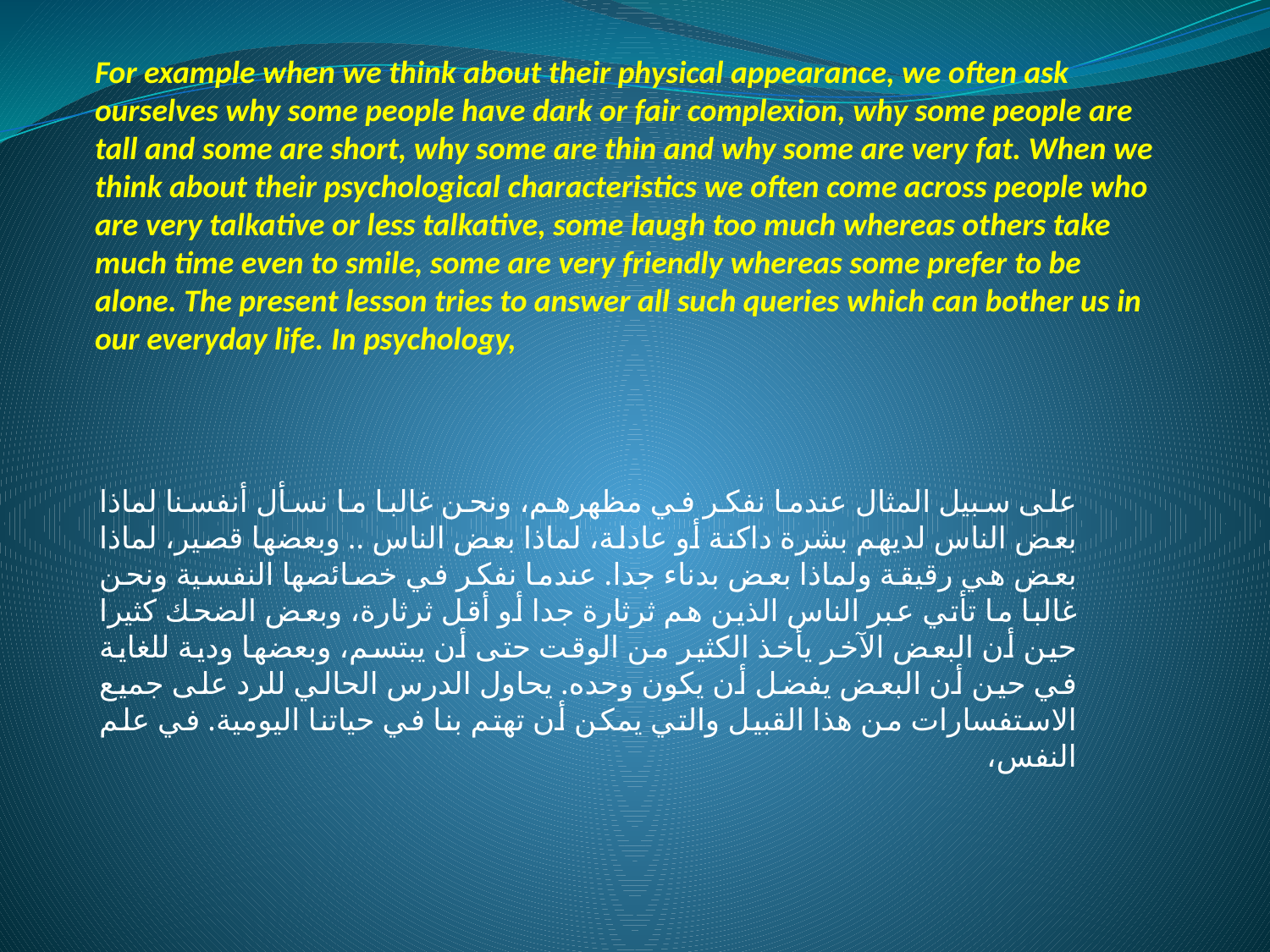

# For example when we think about their physical appearance, we often ask ourselves why some people have dark or fair complexion, why some people are tall and some are short, why some are thin and why some are very fat. When we think about their psychological characteristics we often come across people who are very talkative or less talkative, some laugh too much whereas others take much time even to smile, some are very friendly whereas some prefer to be alone. The present lesson tries to answer all such queries which can bother us in our everyday life. In psychology,
على سبيل المثال عندما نفكر في مظهرهم، ونحن غالبا ما نسأل أنفسنا لماذا بعض الناس لديهم بشرة داكنة أو عادلة، لماذا بعض الناس .. وبعضها قصير، لماذا بعض هي رقيقة ولماذا بعض بدناء جدا. عندما نفكر في خصائصها النفسية ونحن غالبا ما تأتي عبر الناس الذين هم ثرثارة جدا أو أقل ثرثارة، وبعض الضحك كثيرا حين أن البعض الآخر يأخذ الكثير من الوقت حتى أن يبتسم، وبعضها ودية للغاية في حين أن البعض يفضل أن يكون وحده. يحاول الدرس الحالي للرد على جميع الاستفسارات من هذا القبيل والتي يمكن أن تهتم بنا في حياتنا اليومية. في علم النفس،